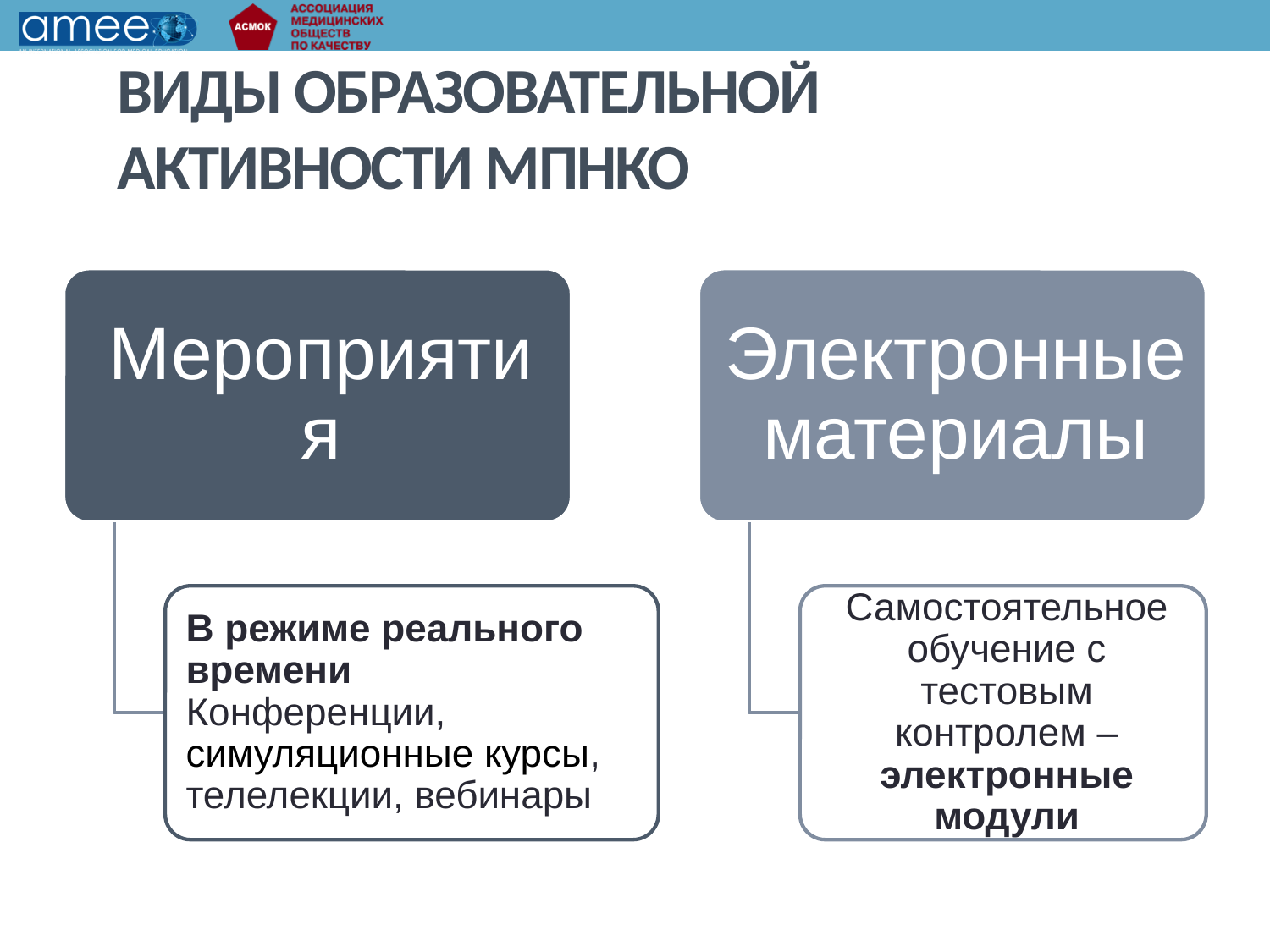

# ВИДЫ ОБРАЗОВАТЕЛЬНОЙ АКТИВНОСТИ МПНКО
Мероприятия
В режиме реального времени
Конференции, симуляционные курсы, телелекции, вебинары
Электронные материалы
Самостоятельное обучение с тестовым контролем –электронные модули